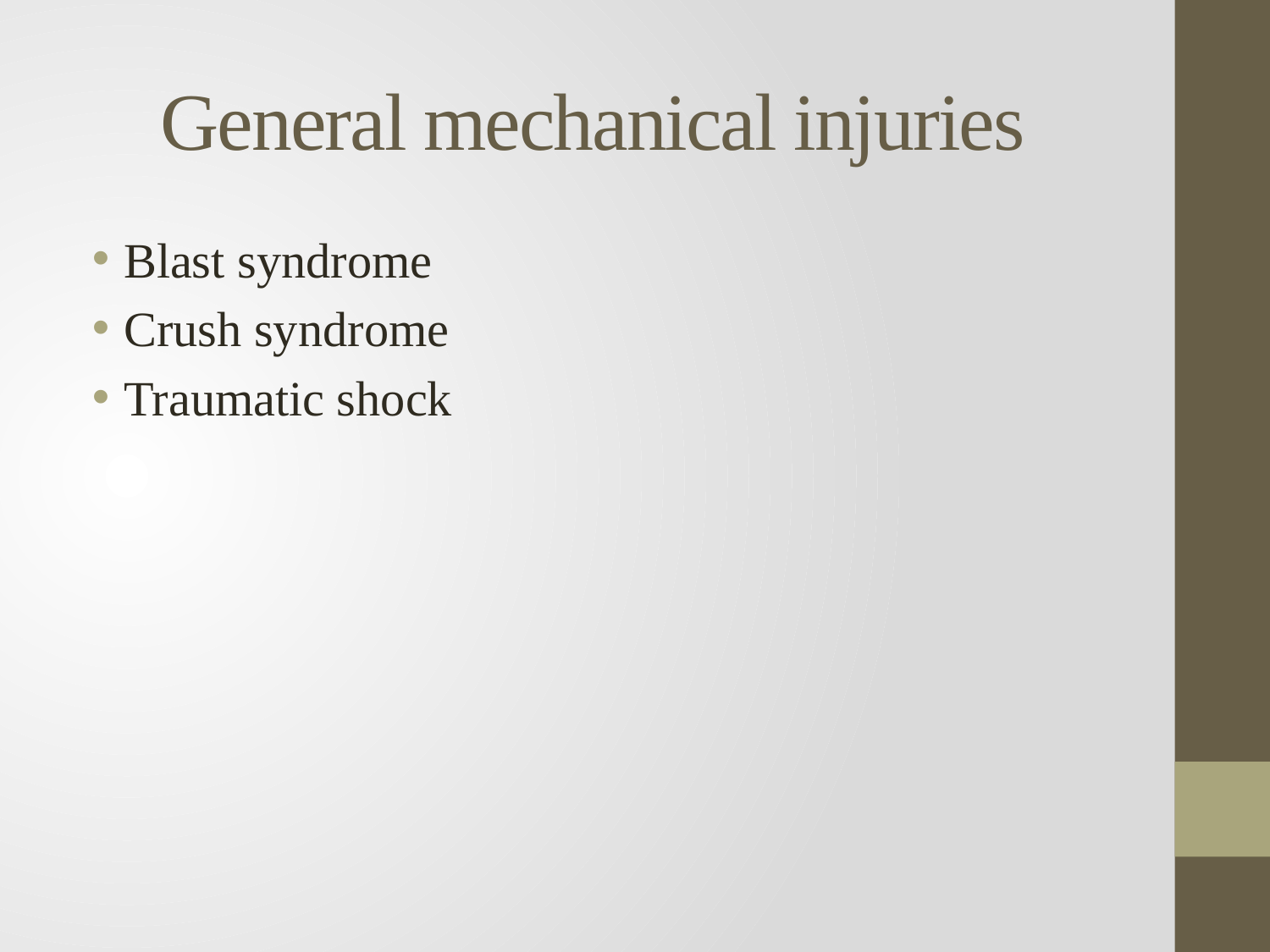

# General mechanical injuries
Blast syndrome
Crush syndrome
Traumatic shock